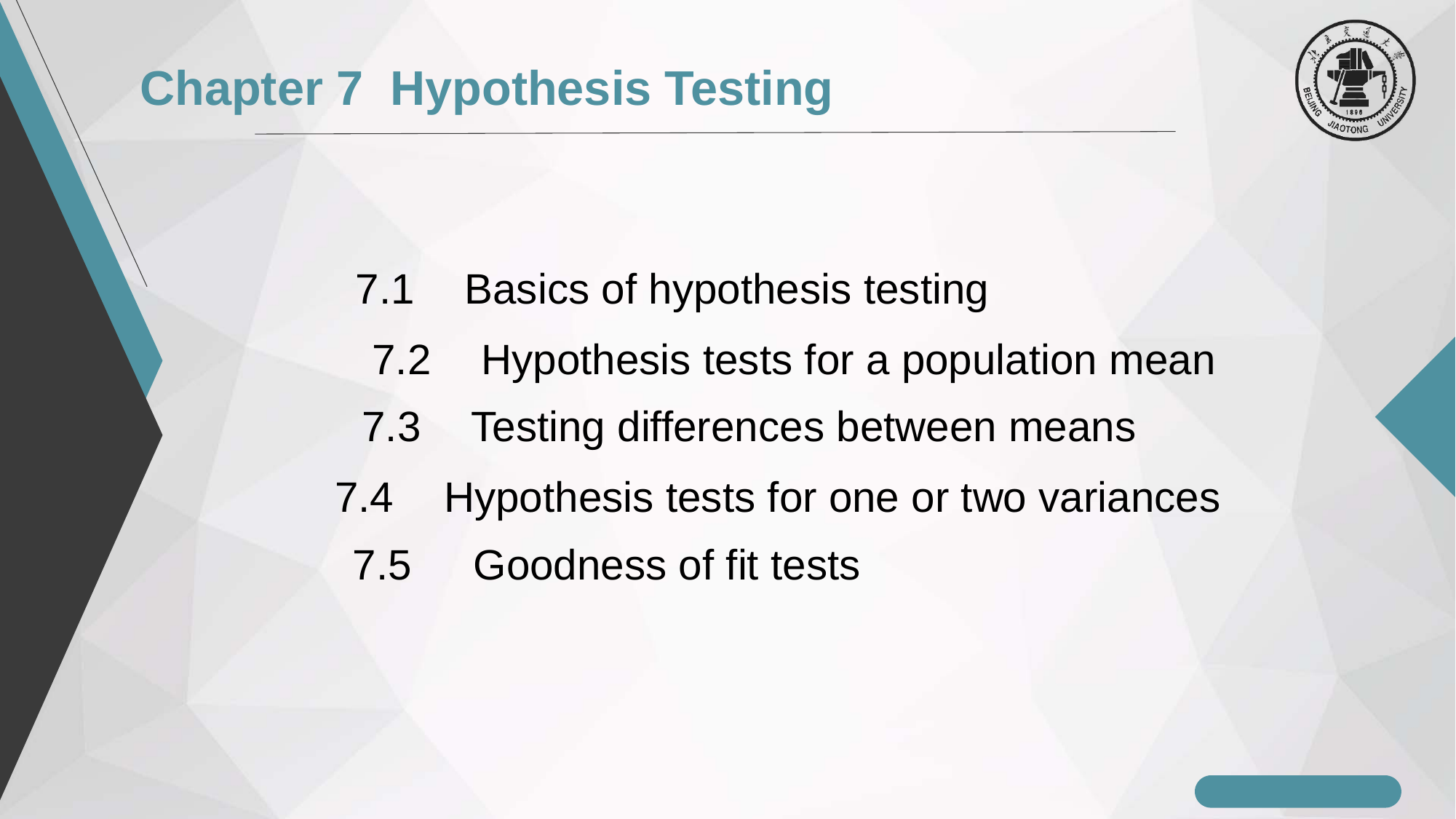

Chapter 7  Hypothesis Testing

7.1	Basics of hypothesis testing

7.2	Hypothesis tests for a population mean

7.3	Testing differences between means
7.4	Hypothesis tests for one or two variances
7.5	 Goodness of fit tests